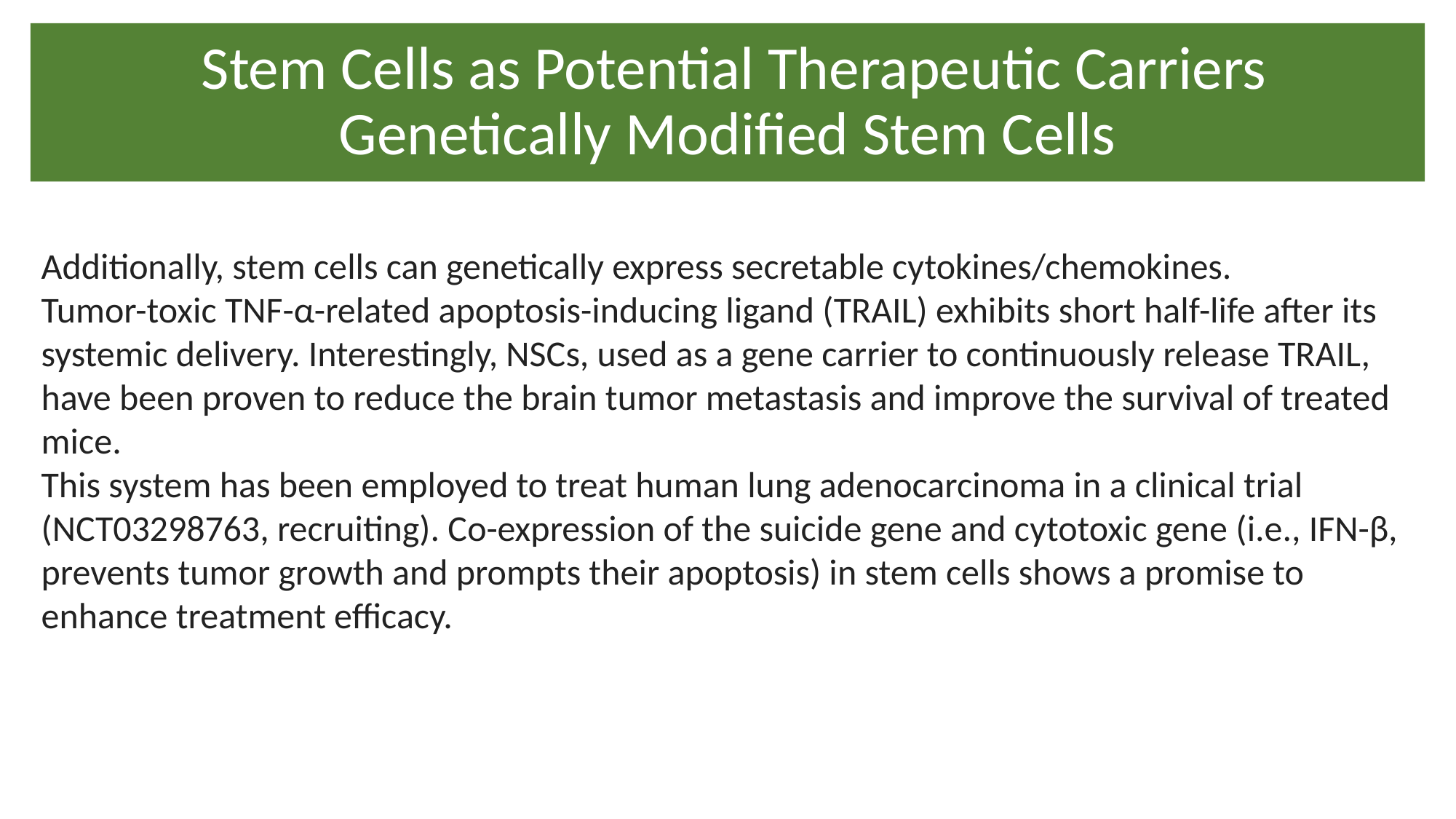

# Stem Cells as Potential Therapeutic Carriers Genetically Modified Stem Cells
Additionally, stem cells can genetically express secretable cytokines/chemokines.
Tumor-toxic TNF-α-related apoptosis-inducing ligand (TRAIL) exhibits short half-life after its systemic delivery. Interestingly, NSCs, used as a gene carrier to continuously release TRAIL, have been proven to reduce the brain tumor metastasis and improve the survival of treated mice.
This system has been employed to treat human lung adenocarcinoma in a clinical trial (NCT03298763, recruiting). Co-expression of the suicide gene and cytotoxic gene (i.e., IFN-β, prevents tumor growth and prompts their apoptosis) in stem cells shows a promise to enhance treatment efficacy.